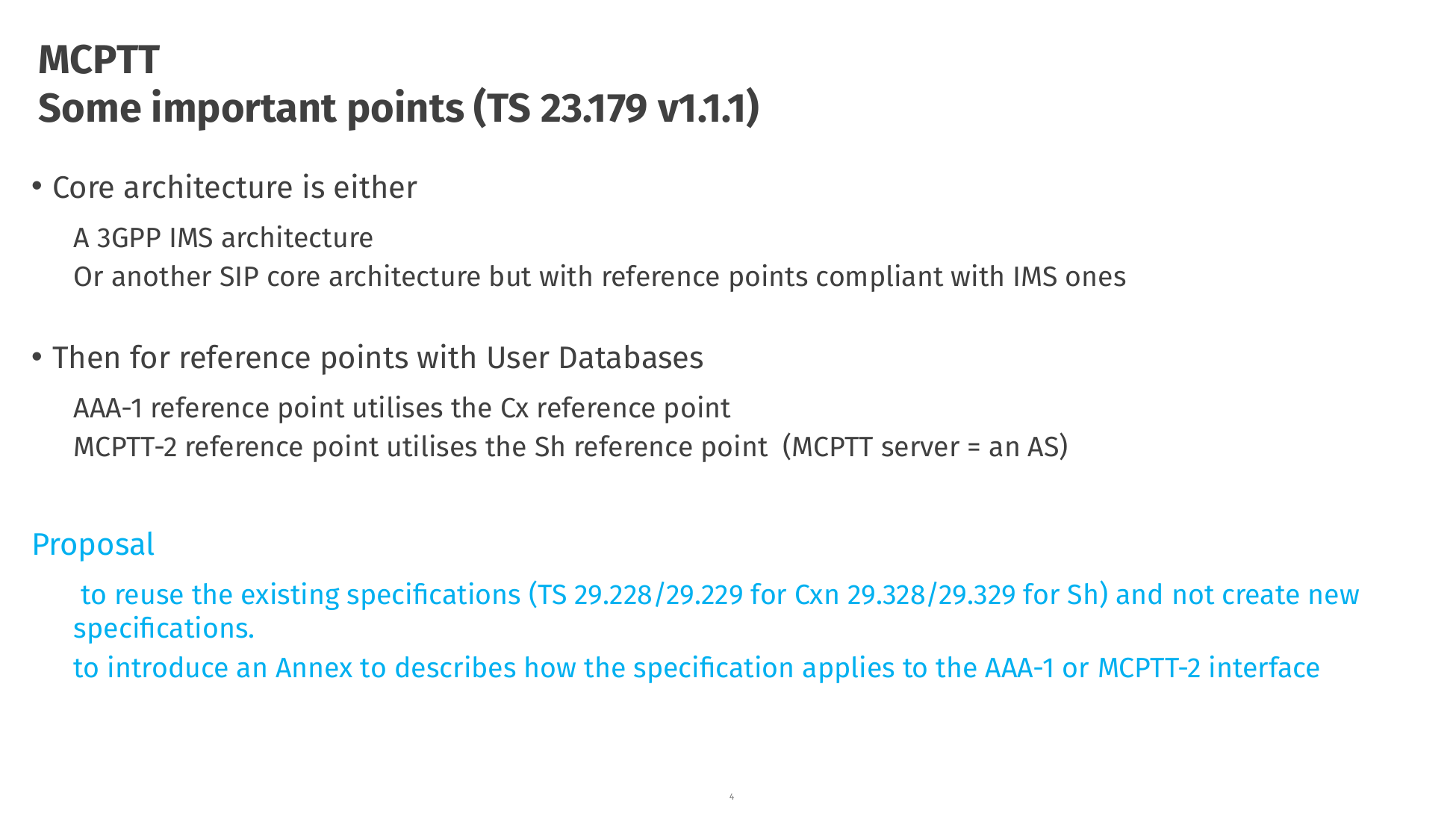

# MCPTT Some important points (TS 23.179 v1.1.1)
Core architecture is either
A 3GPP IMS architecture
Or another SIP core architecture but with reference points compliant with IMS ones

Then for reference points with User Databases
AAA-1 reference point utilises the Cx reference point
MCPTT-2 reference point utilises the Sh reference point  (MCPTT server = an AS)

Proposal
 to reuse the existing specifications (TS 29.228/29.229 for Cxn 29.328/29.329 for Sh) and not create new specifications.
to introduce an Annex to describes how the specification applies to the AAA-1 or MCPTT-2 interface